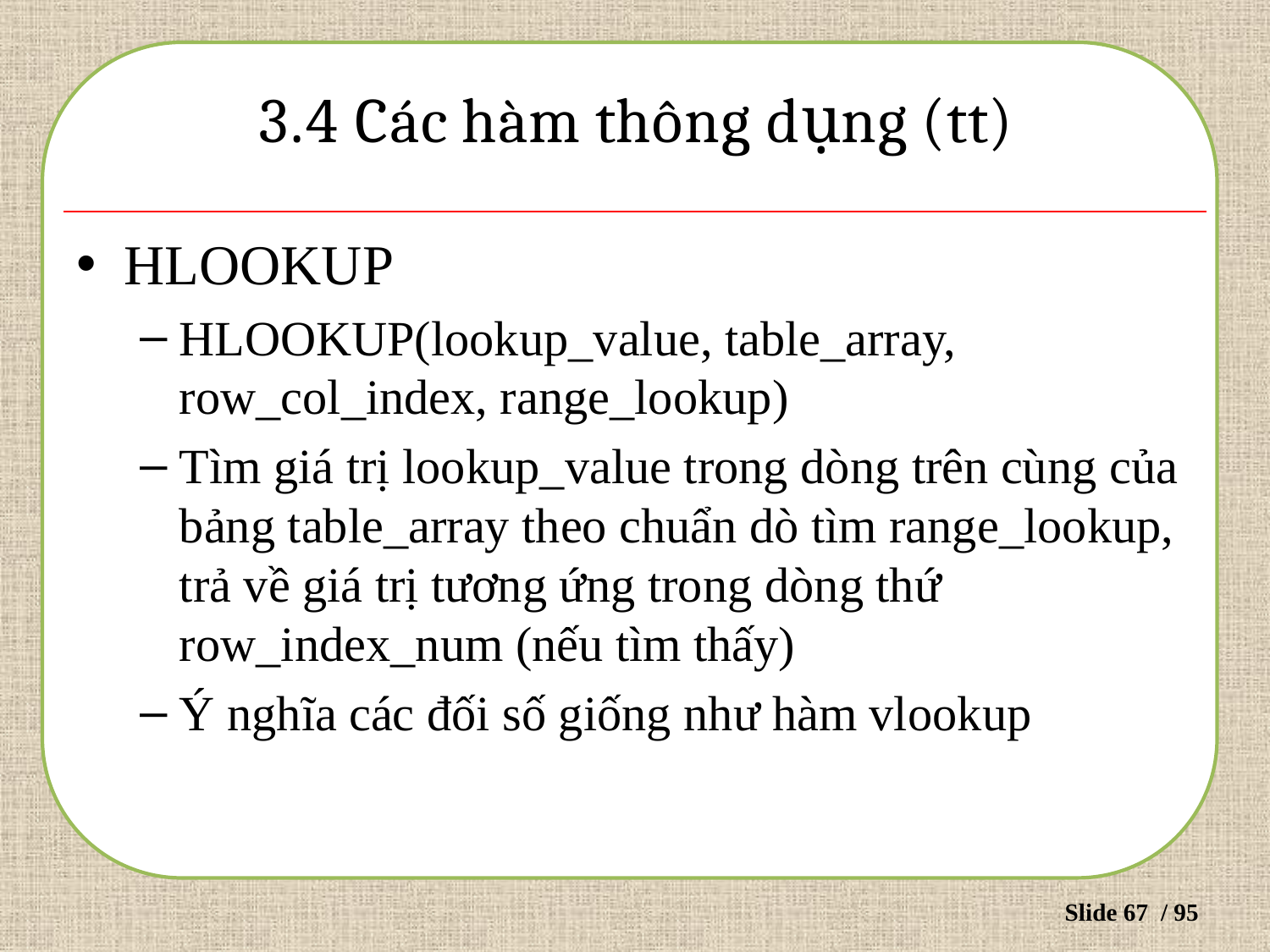

# 3.4 Các hàm thông dụng (tt)
HLOOKUP
HLOOKUP(lookup_value, table_array, row_col_index, range_lookup)
Tìm giá trị lookup_value trong dòng trên cùng của bảng table_array theo chuẩn dò tìm range_lookup, trả về giá trị tương ứng trong dòng thứ row_index_num (nếu tìm thấy)
Ý nghĩa các đối số giống như hàm vlookup